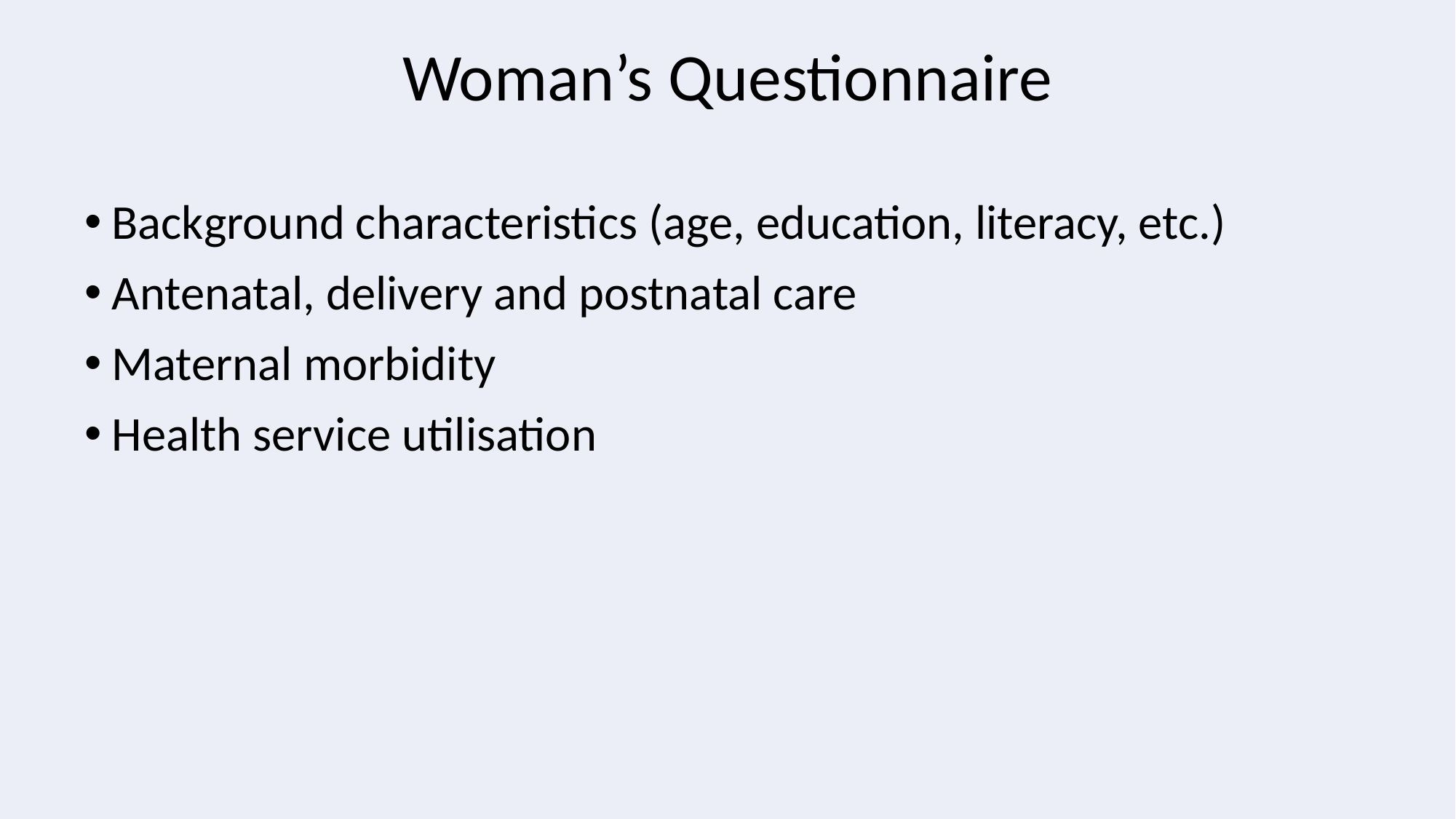

# Woman’s Questionnaire
Background characteristics (age, education, literacy, etc.)
Antenatal, delivery and postnatal care
Maternal morbidity
Health service utilisation